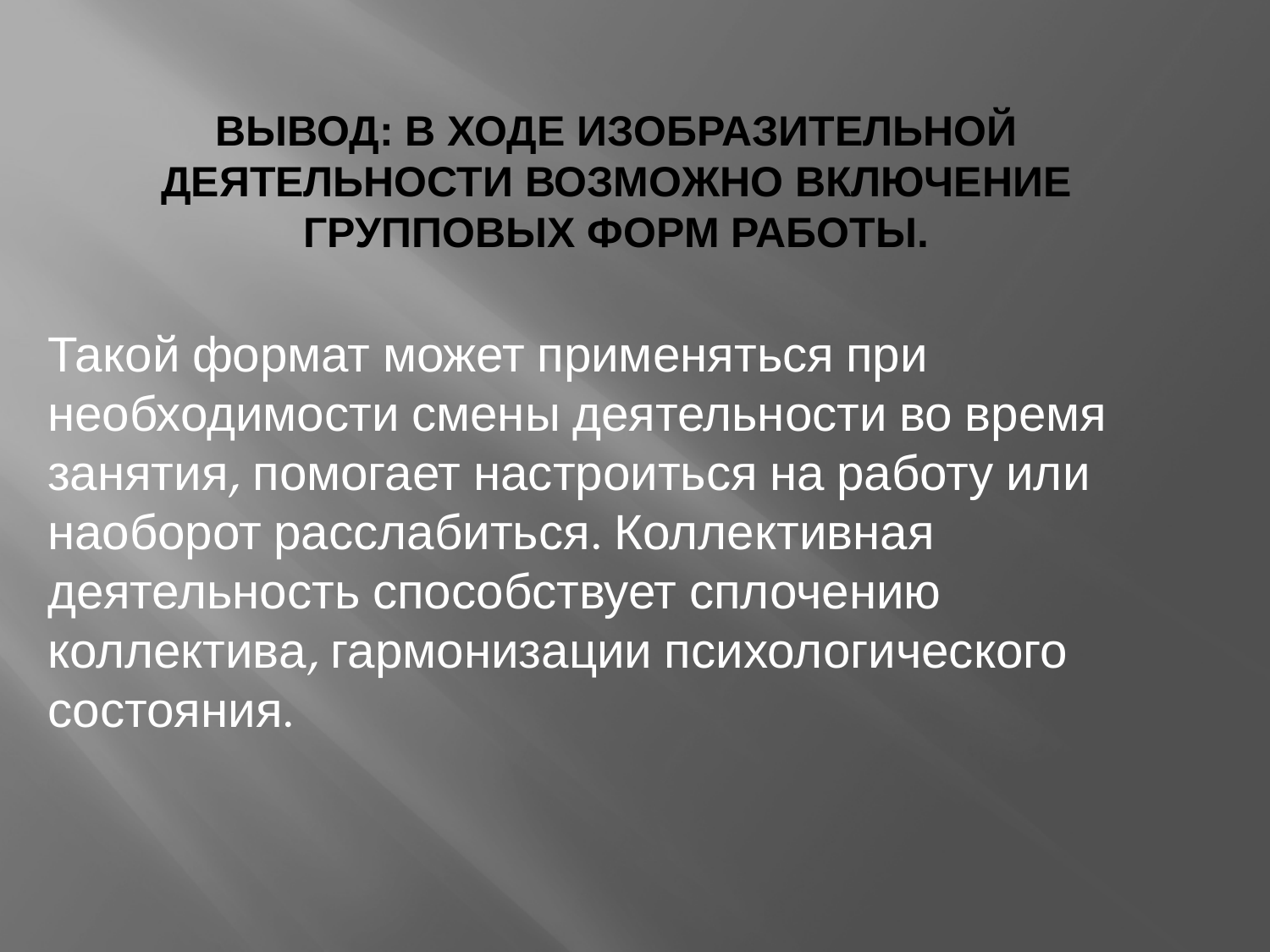

# ВЫВОД: В ходе изобразительной деятельности возможно включение групповых форм работы.
Такой формат может применяться при необходимости смены деятельности во время занятия, помогает настроиться на работу или наоборот расслабиться. Коллективная деятельность способствует сплочению коллектива, гармонизации психологического состояния.